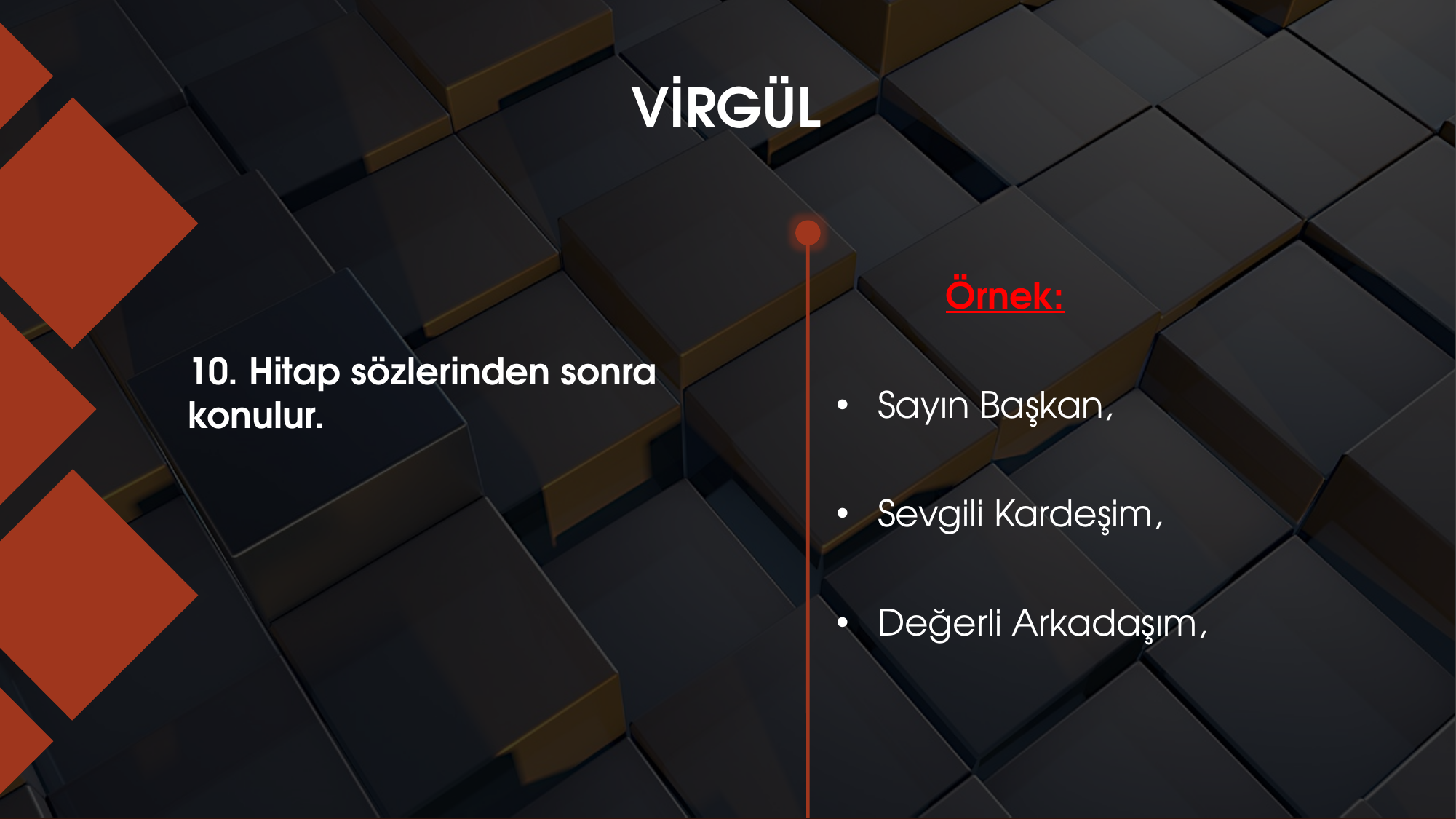

# VİRGÜL

	Örnek:

Sayın Başkan,

Sevgili Kardeşim,

Değerli Arkadaşım,

10. Hitap sözlerinden sonra konulur.